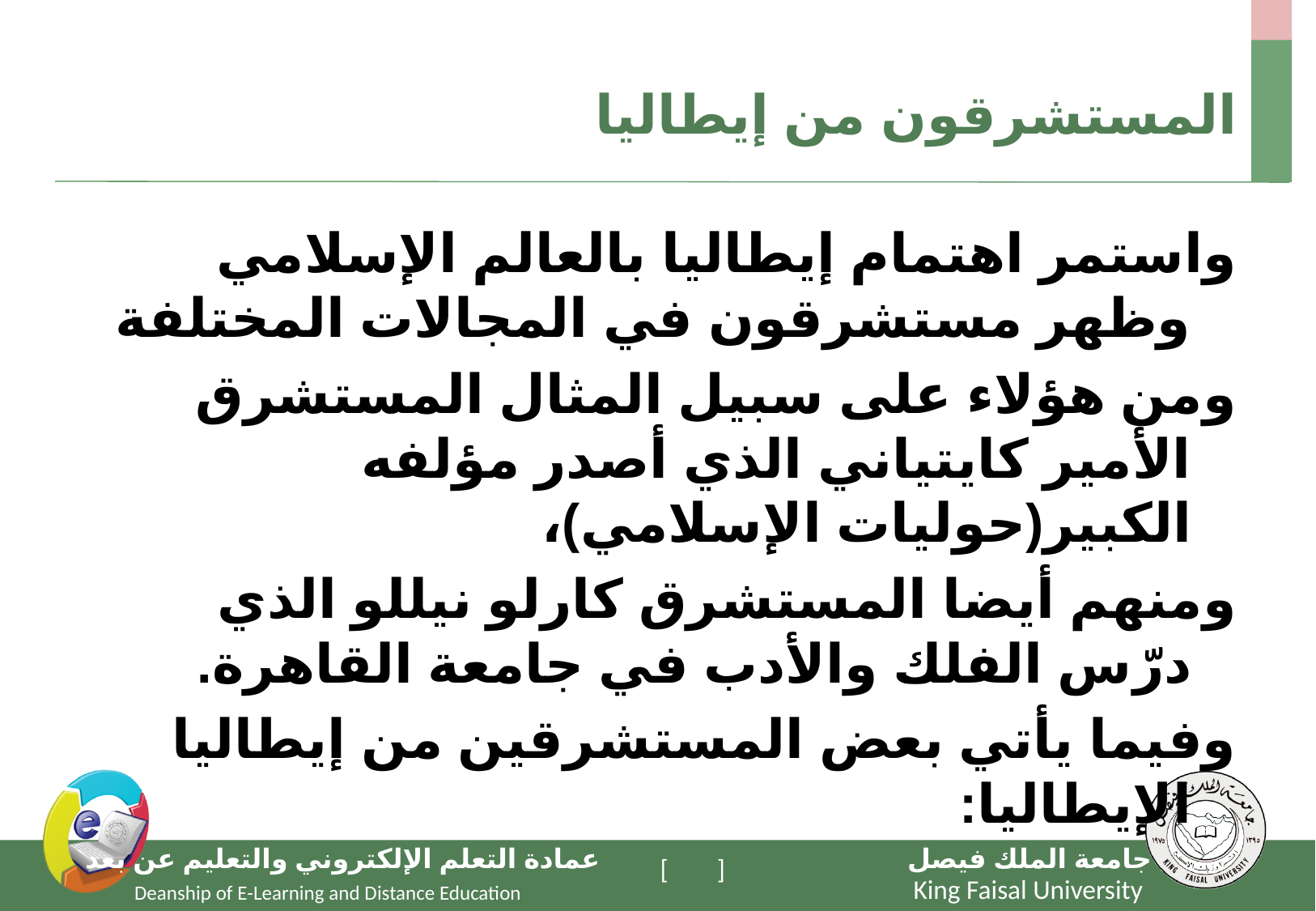

# المستشرقون من إيطاليا
واستمر اهتمام إيطاليا بالعالم الإسلامي وظهر مستشرقون في المجالات المختلفة
ومن هؤلاء على سبيل المثال المستشرق الأمير كايتياني الذي أصدر مؤلفه الكبير(حوليات الإسلامي)،
ومنهم أيضا المستشرق كارلو نيللو الذي درّس الفلك والأدب في جامعة القاهرة.
وفيما يأتي بعض المستشرقين من إيطاليا الإيطاليا: